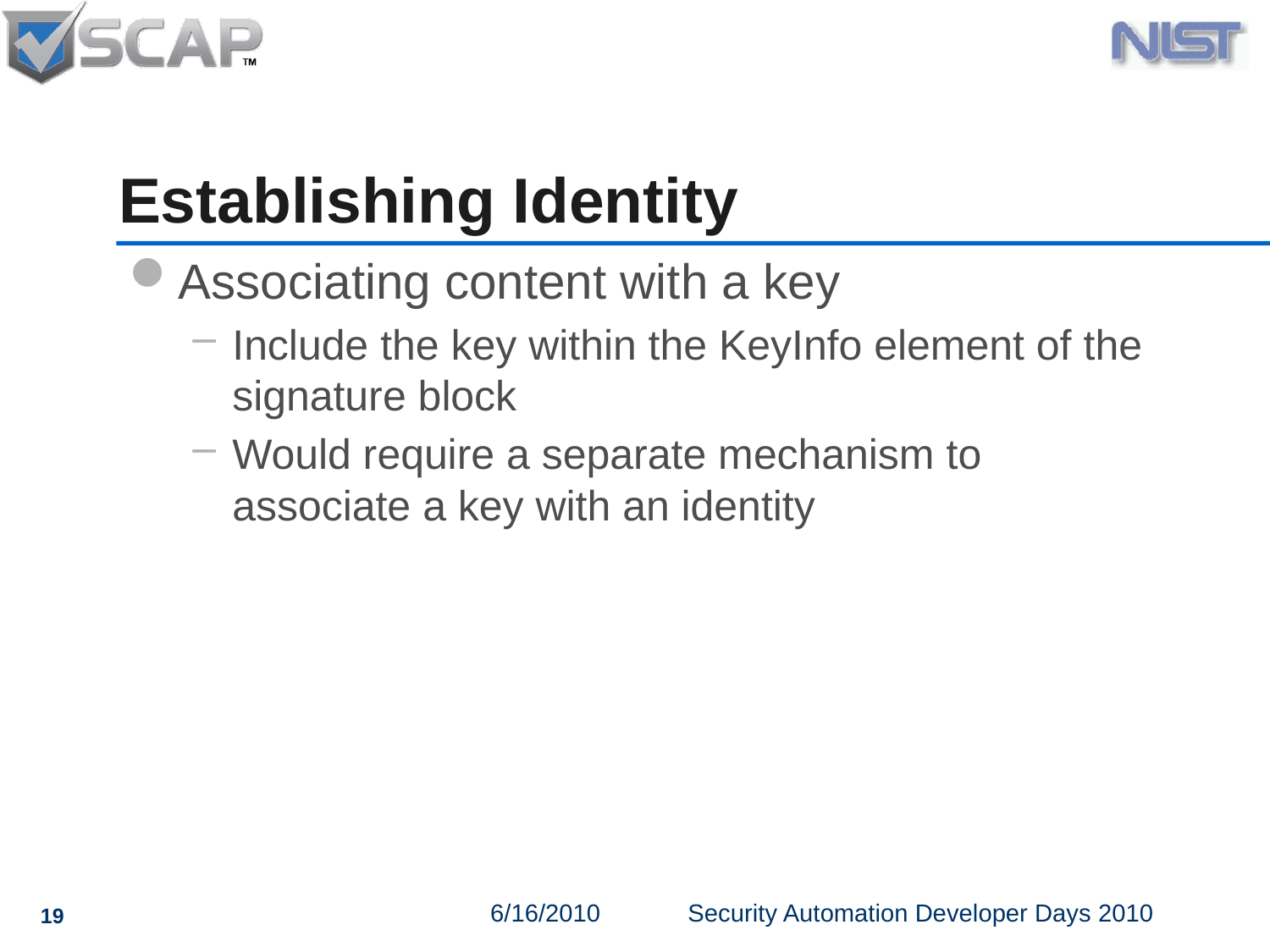

# Establishing Identity
Associating content with a key
Include the key within the KeyInfo element of the signature block
Would require a separate mechanism to associate a key with an identity

19
6/16/2010
Security Automation Developer Days 2010